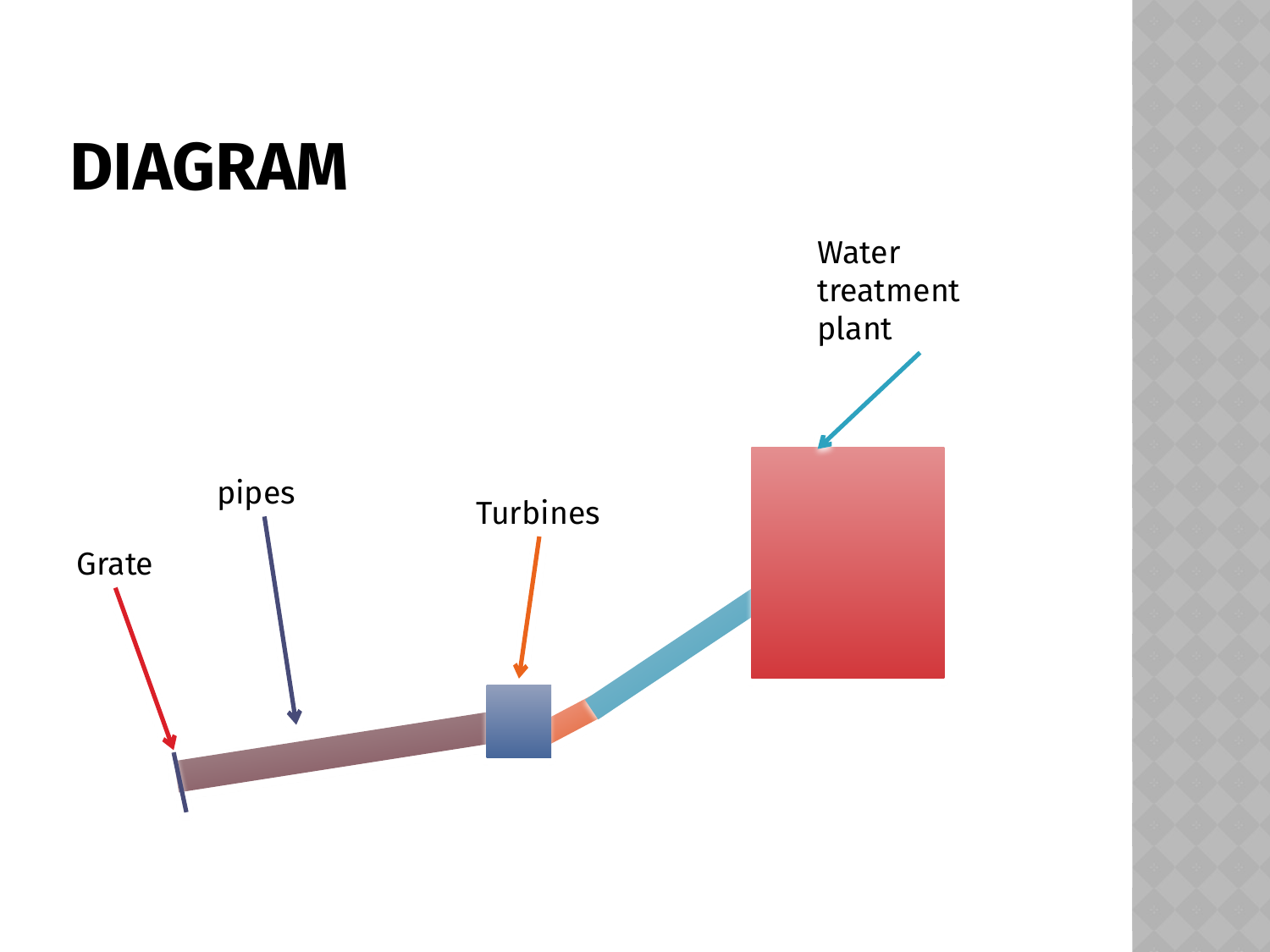

# Diagram

Water treatment plant

pipes
Turbines
Grate